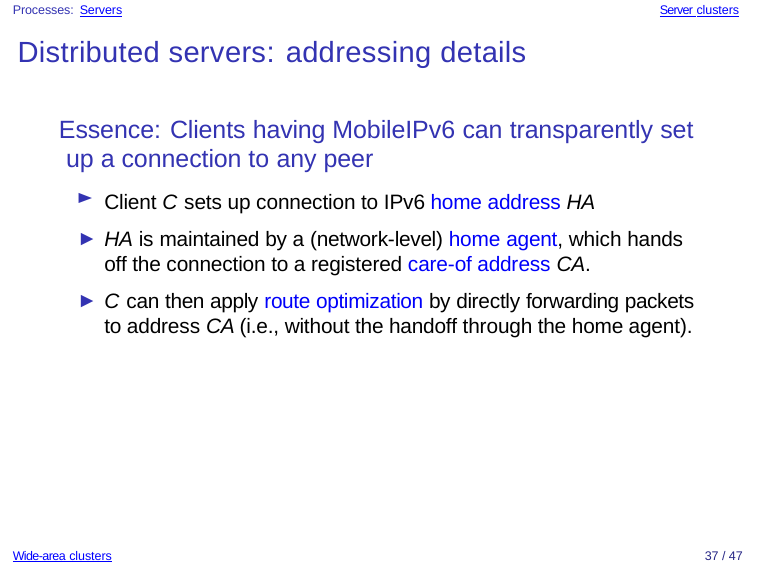

Processes: Servers
Server clusters
Distributed servers: addressing details

Essence: Clients having MobileIPv6 can transparently set  up a connection to any peer
Client C sets up connection to IPv6 home address HA
HA is maintained by a (network-level) home agent, which hands  off the connection to a registered care-of address CA.
C can then apply route optimization by directly forwarding packets  to address CA (i.e., without the handoff through the home agent).
Wide-area clusters
37 / 47